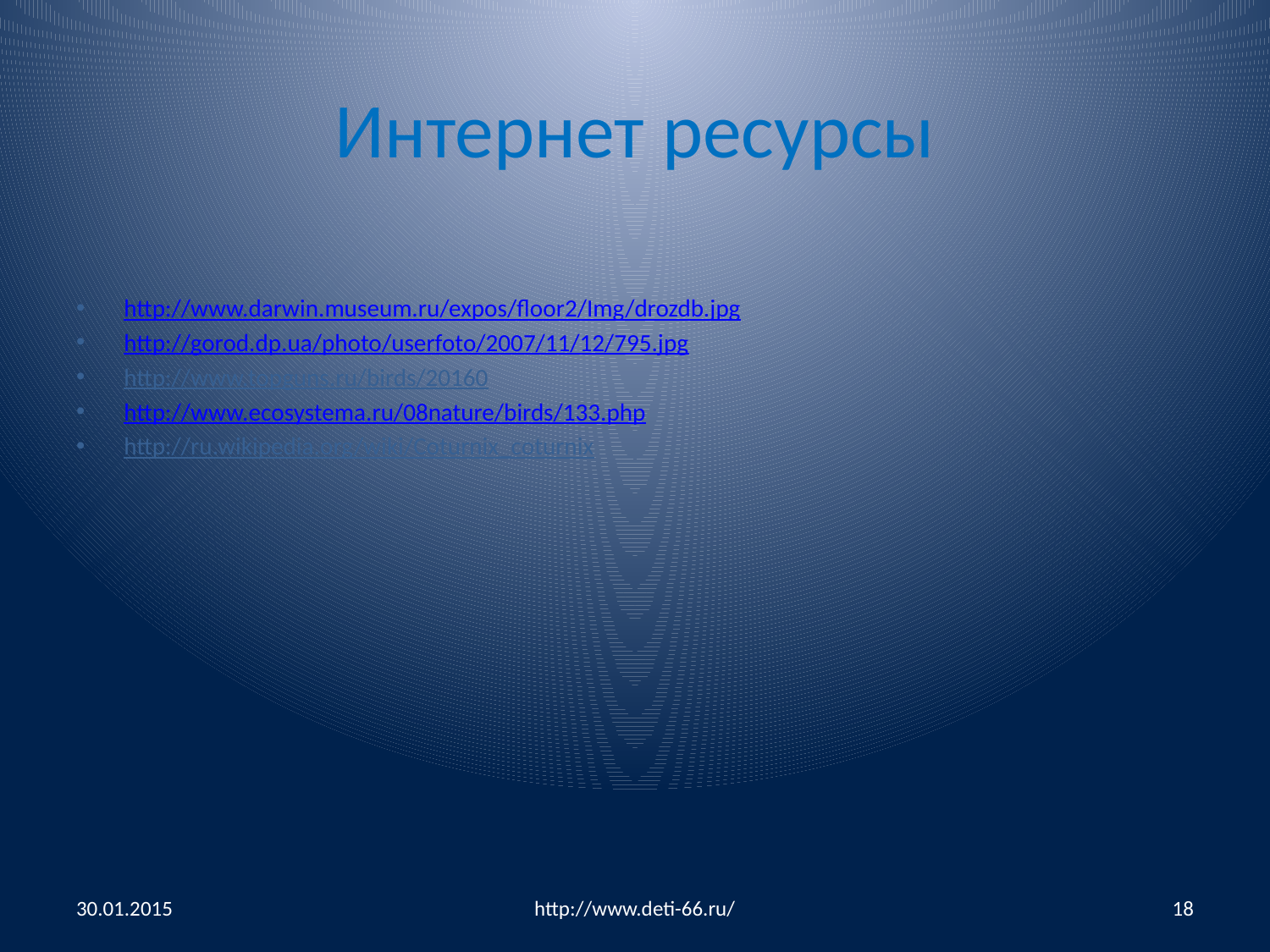

# Интернет ресурсы
http://www.darwin.museum.ru/expos/floor2/Img/drozdb.jpg
http://gorod.dp.ua/photo/userfoto/2007/11/12/795.jpg
http://www.topguns.ru/birds/20160
http://www.ecosystema.ru/08nature/birds/133.php
http://ru.wikipedia.org/wiki/Coturnix_coturnix

30.01.2015
http://www.deti-66.ru/
18